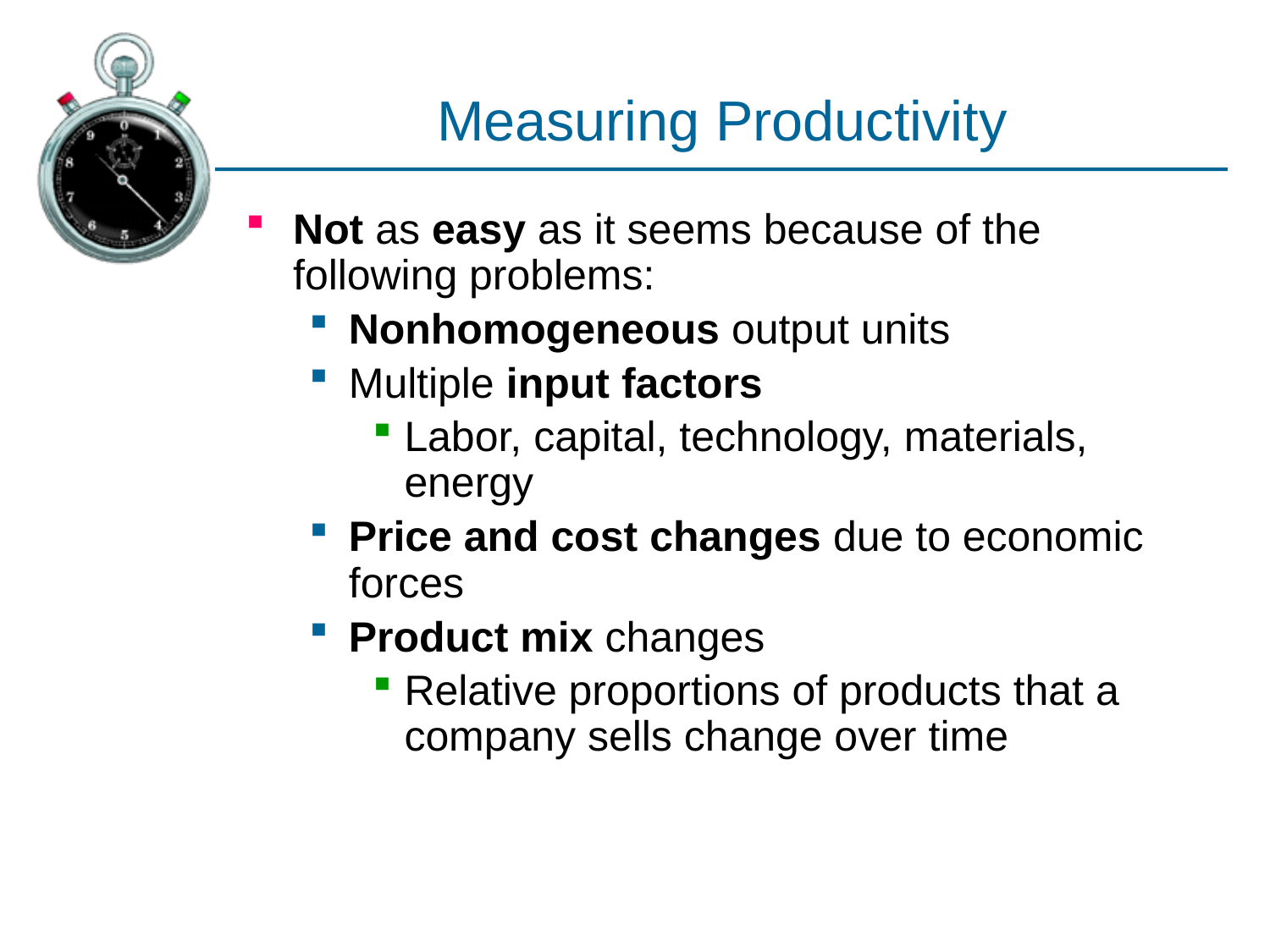

# Measuring Productivity
Not as easy as it seems because of the following problems:
Nonhomogeneous output units
Multiple input factors
Labor, capital, technology, materials, energy
Price and cost changes due to economic forces
Product mix changes
Relative proportions of products that a company sells change over time